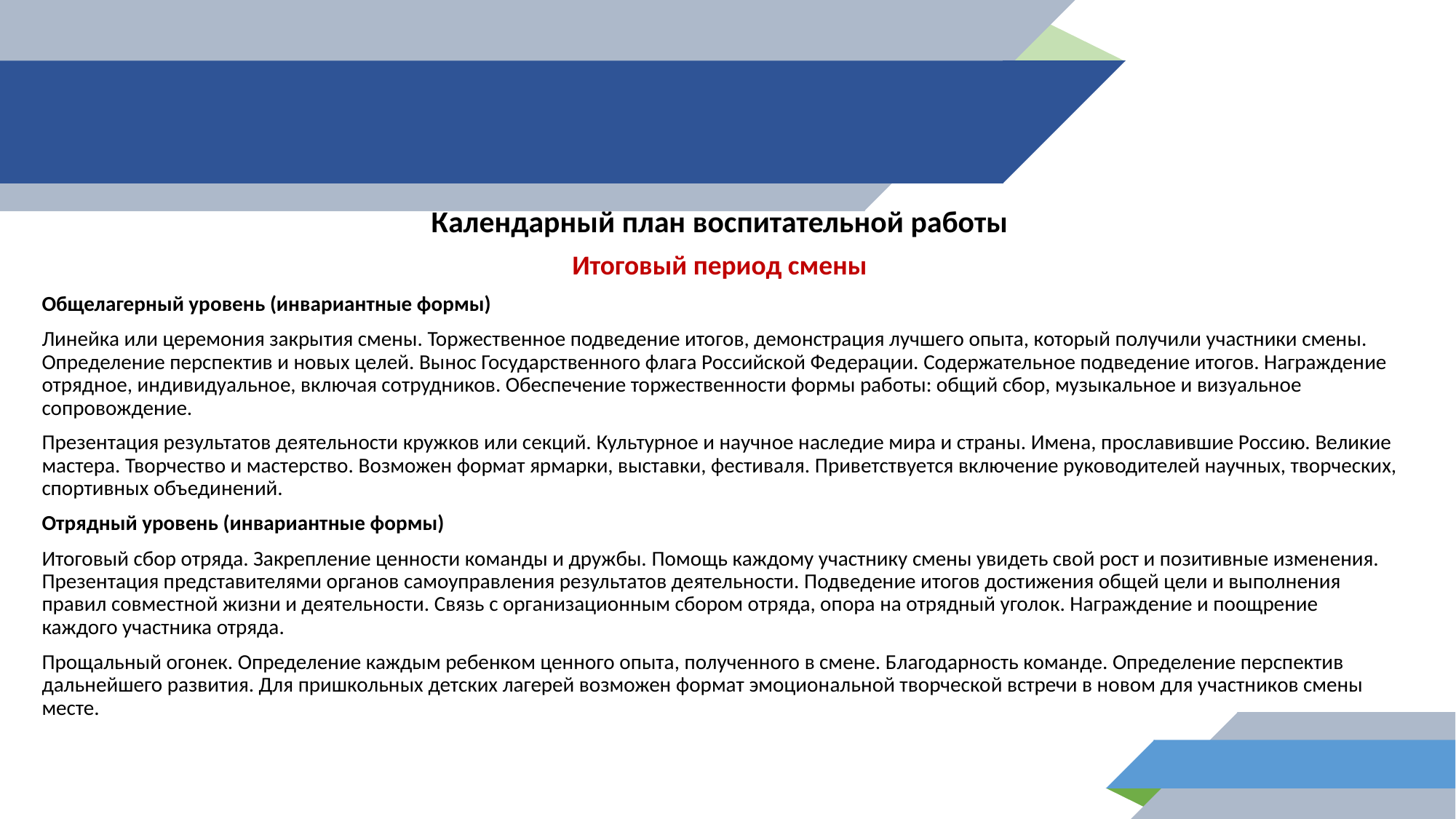

Календарный план воспитательной работы
Итоговый период смены
Общелагерный уровень (инвариантные формы)
Линейка или церемония закрытия смены. Торжественное подведение итогов, демонстрация лучшего опыта, который получили участники смены. Определение перспектив и новых целей. Вынос Государственного флага Российской Федерации. Содержательное подведение итогов. Награждение отрядное, индивидуальное, включая сотрудников. Обеспечение торжественности формы работы: общий сбор, музыкальное и визуальное сопровождение.
Презентация результатов деятельности кружков или секций. Культурное и научное наследие мира и страны. Имена, прославившие Россию. Великие мастера. Творчество и мастерство. Возможен формат ярмарки, выставки, фестиваля. Приветствуется включение руководителей научных, творческих, спортивных объединений.
Отрядный уровень (инвариантные формы)
Итоговый сбор отряда. Закрепление ценности команды и дружбы. Помощь каждому участнику смены увидеть свой рост и позитивные изменения. Презентация представителями органов самоуправления результатов деятельности. Подведение итогов достижения общей цели и выполнения правил совместной жизни и деятельности. Связь с организационным сбором отряда, опора на отрядный уголок. Награждение и поощрение каждого участника отряда.
Прощальный огонек. Определение каждым ребенком ценного опыта, полученного в смене. Благодарность команде. Определение перспектив дальнейшего развития. Для пришкольных детских лагерей возможен формат эмоциональной творческой встречи в новом для участников смены месте.